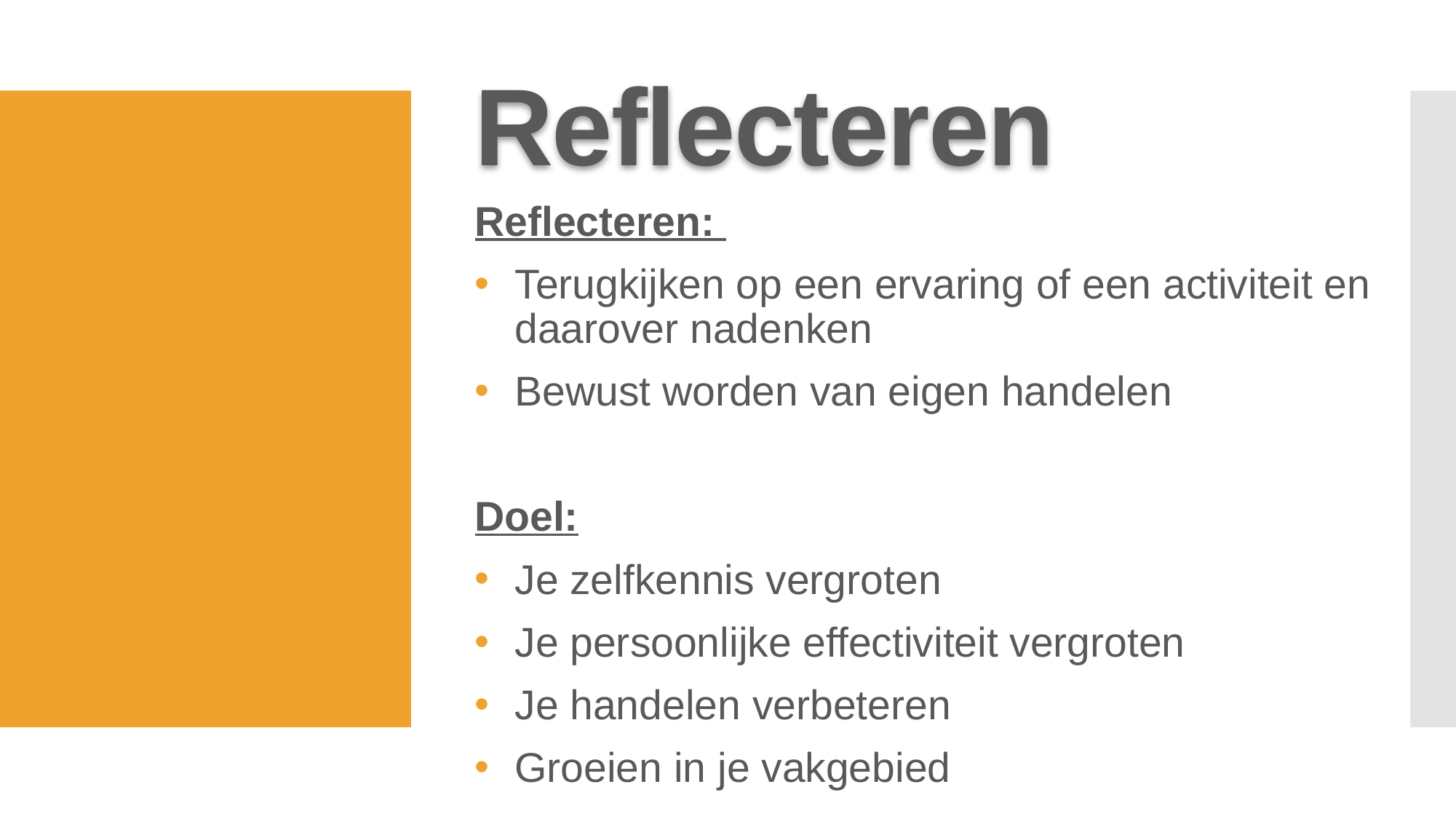

# Reflecteren
Reflecteren:
Terugkijken op een ervaring of een activiteit en daarover nadenken
Bewust worden van eigen handelen

Doel:
Je zelfkennis vergroten
Je persoonlijke effectiviteit vergroten
Je handelen verbeteren
Groeien in je vakgebied